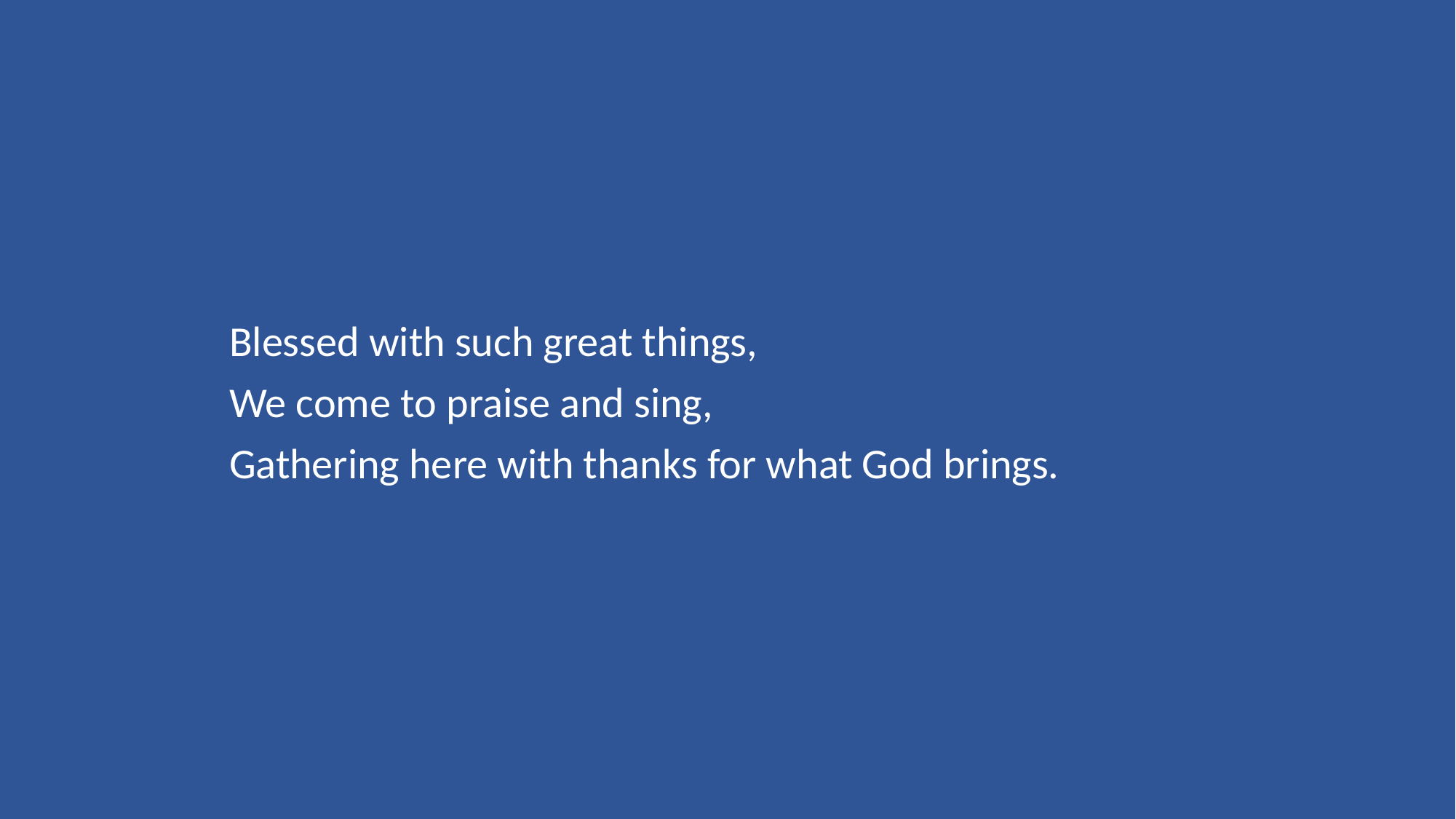

Blessed with such great things,
We come to praise and sing,
Gathering here with thanks for what God brings.